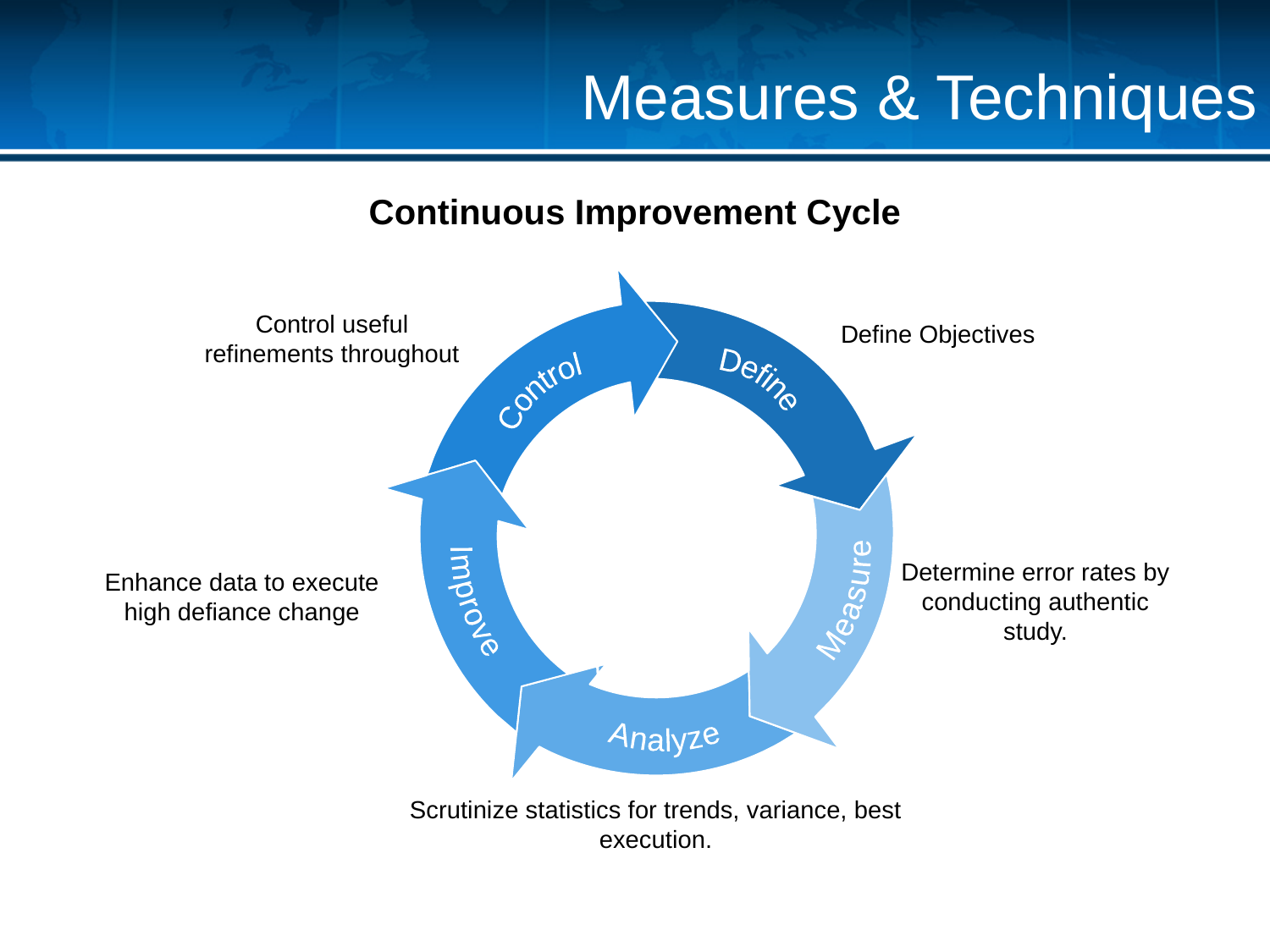

Measures & Techniques
Continuous Improvement Cycle

Define
Control
Measure
Improve
Analyze
Control useful refinements throughout
Define Objectives
Determine error rates by conducting authentic study.
Enhance data to execute high defiance change
Do
Act
Scrutinize statistics for trends, variance, best execution.